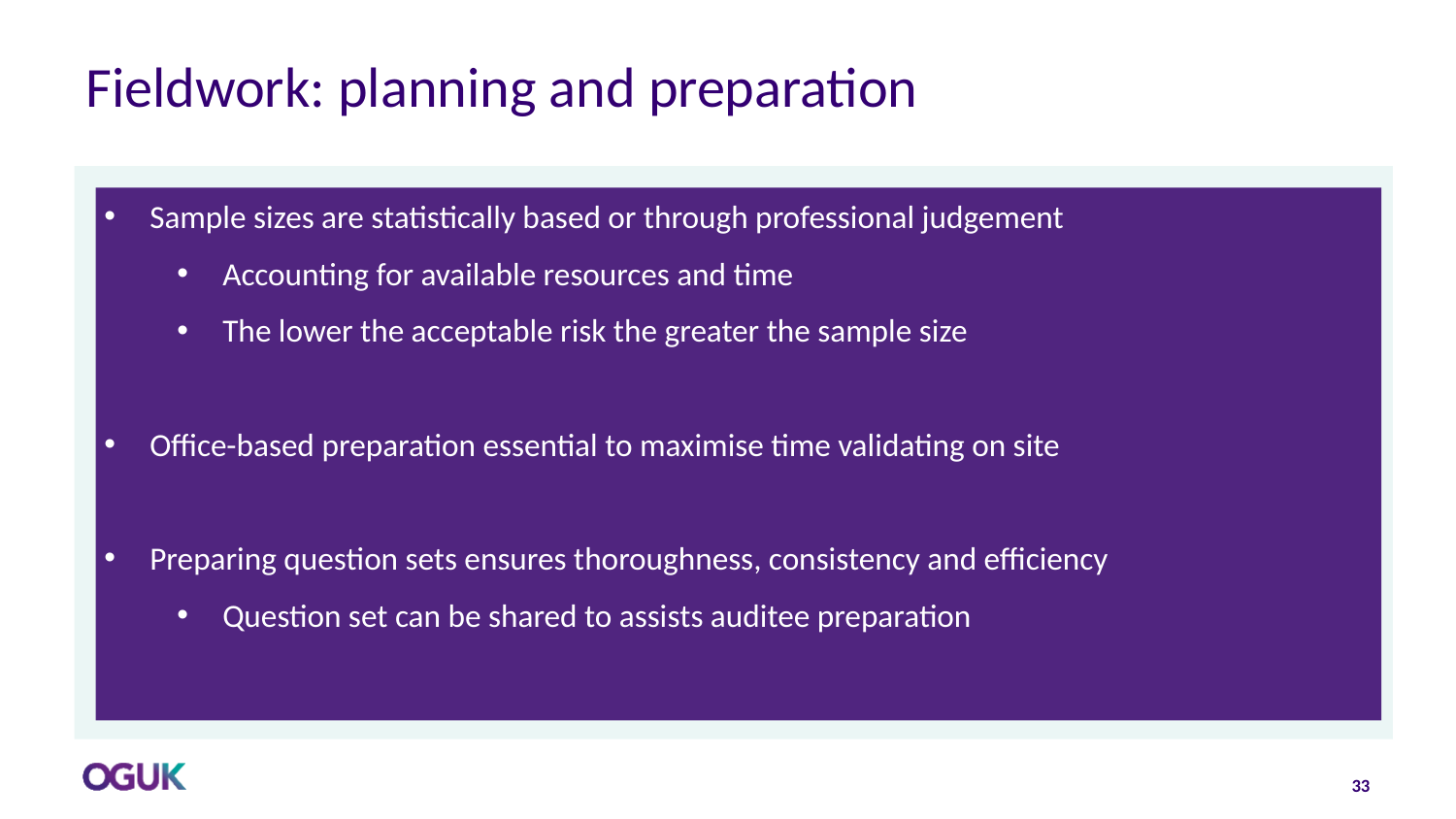

# Fieldwork: planning and preparation

Sample sizes are statistically based or through professional judgement
Accounting for available resources and time
The lower the acceptable risk the greater the sample size

Office-based preparation essential to maximise time validating on site

Preparing question sets ensures thoroughness, consistency and efficiency
Question set can be shared to assists auditee preparation
33